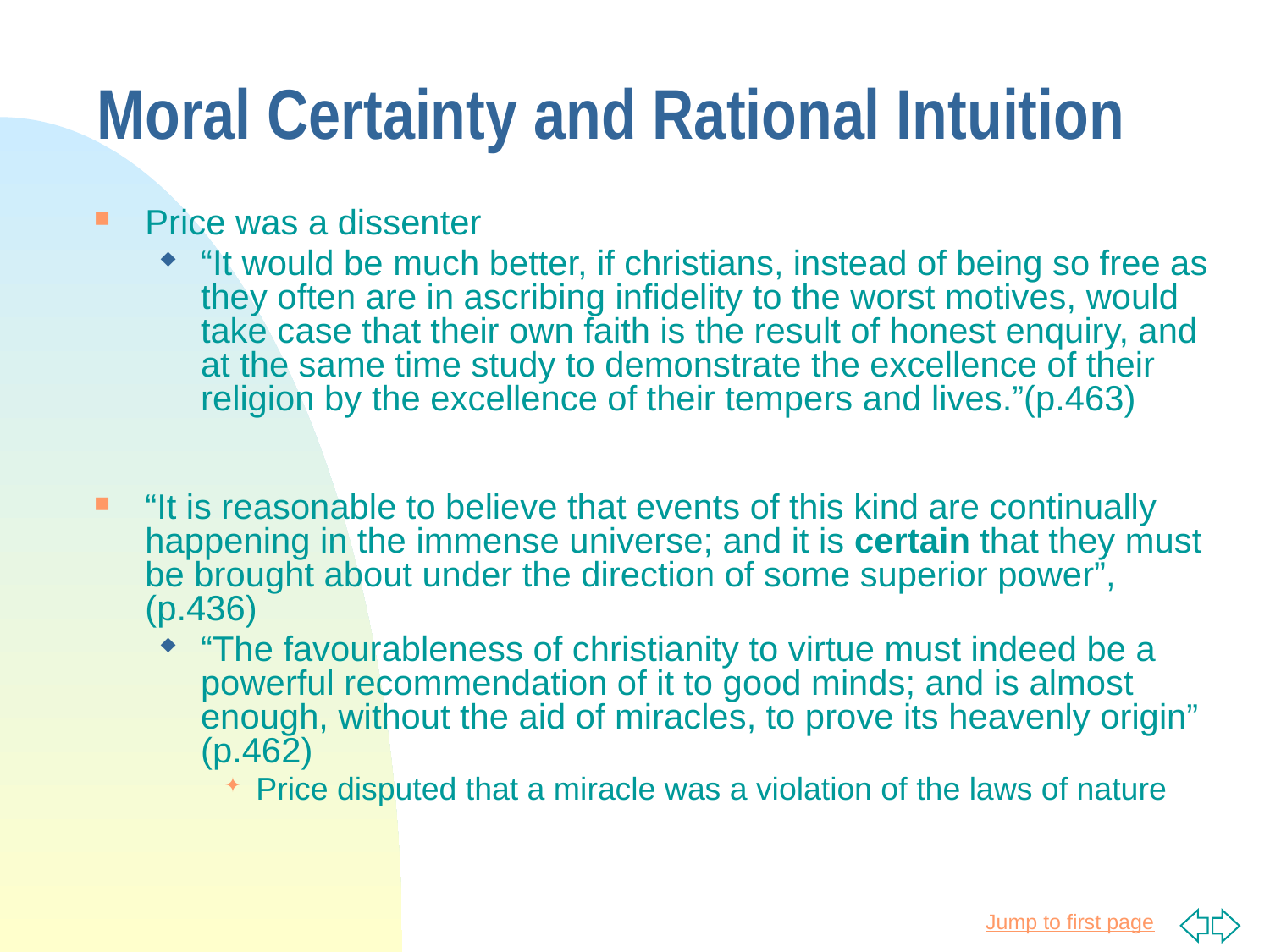

# Moral Certainty and Rational Intuition
Price was a dissenter
“It would be much better, if christians, instead of being so free as they often are in ascribing infidelity to the worst motives, would take case that their own faith is the result of honest enquiry, and at the same time study to demonstrate the excellence of their religion by the excellence of their tempers and lives.”(p.463)

“It is reasonable to believe that events of this kind are continually happening in the immense universe; and it is certain that they must be brought about under the direction of some superior power”, (p.436)
“The favourableness of christianity to virtue must indeed be a powerful recommendation of it to good minds; and is almost enough, without the aid of miracles, to prove its heavenly origin” (p.462)
Price disputed that a miracle was a violation of the laws of nature